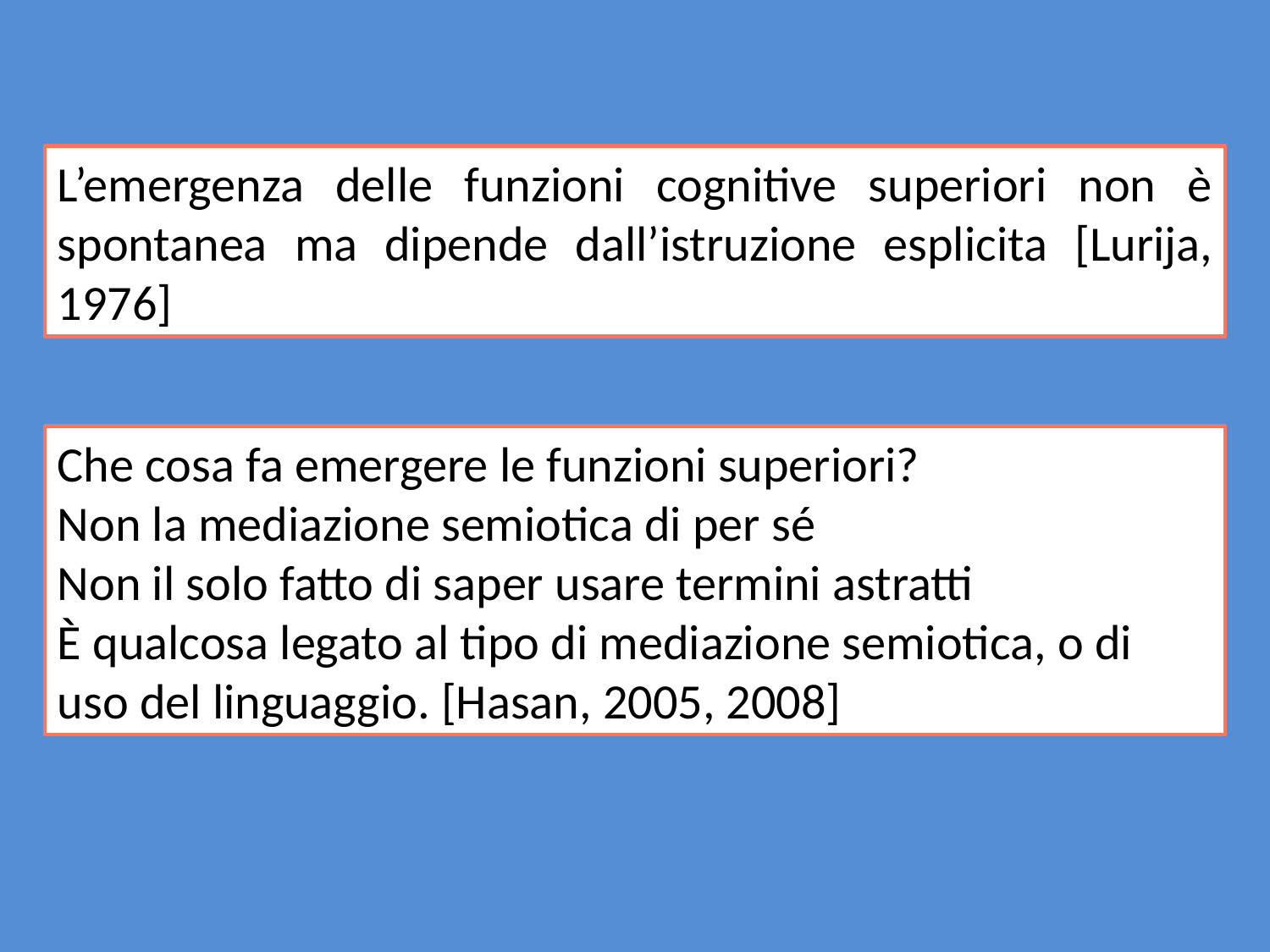

L’emergenza delle funzioni cognitive superiori non è spontanea ma dipende dall’istruzione esplicita [Lurija, 1976]
Che cosa fa emergere le funzioni superiori?
Non la mediazione semiotica di per sé
Non il solo fatto di saper usare termini astratti
È qualcosa legato al tipo di mediazione semiotica, o di uso del linguaggio. [Hasan, 2005, 2008]